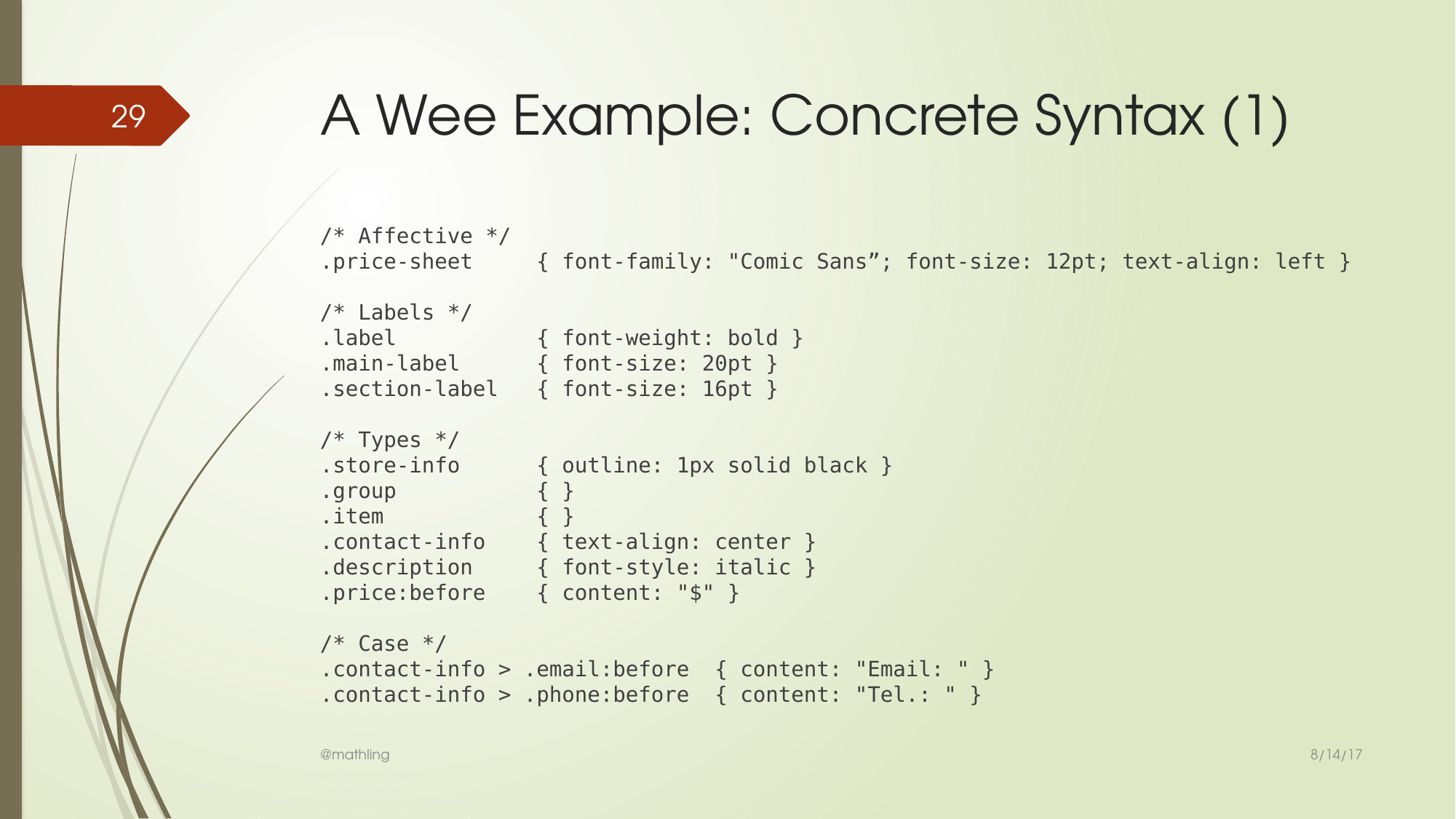

# A Wee Example: Concrete Syntax (1)
29
/* Affective */
.price-sheet     { font-family: "Comic Sans”; font-size: 12pt; text-align: left }

/* Labels */
.label           { font-weight: bold }
.main-label      { font-size: 20pt }
.section-label   { font-size: 16pt }

/* Types */
.store-info      { outline: 1px solid black }
.group           { }
.item            { }
.contact-info    { text-align: center }
.description     { font-style: italic }
.price:before    { content: "$" }

/* Case */
.contact-info > .email:before  { content: "Email: " }
.contact-info > .phone:before  { content: "Tel.: " }
8/14/17
@mathling